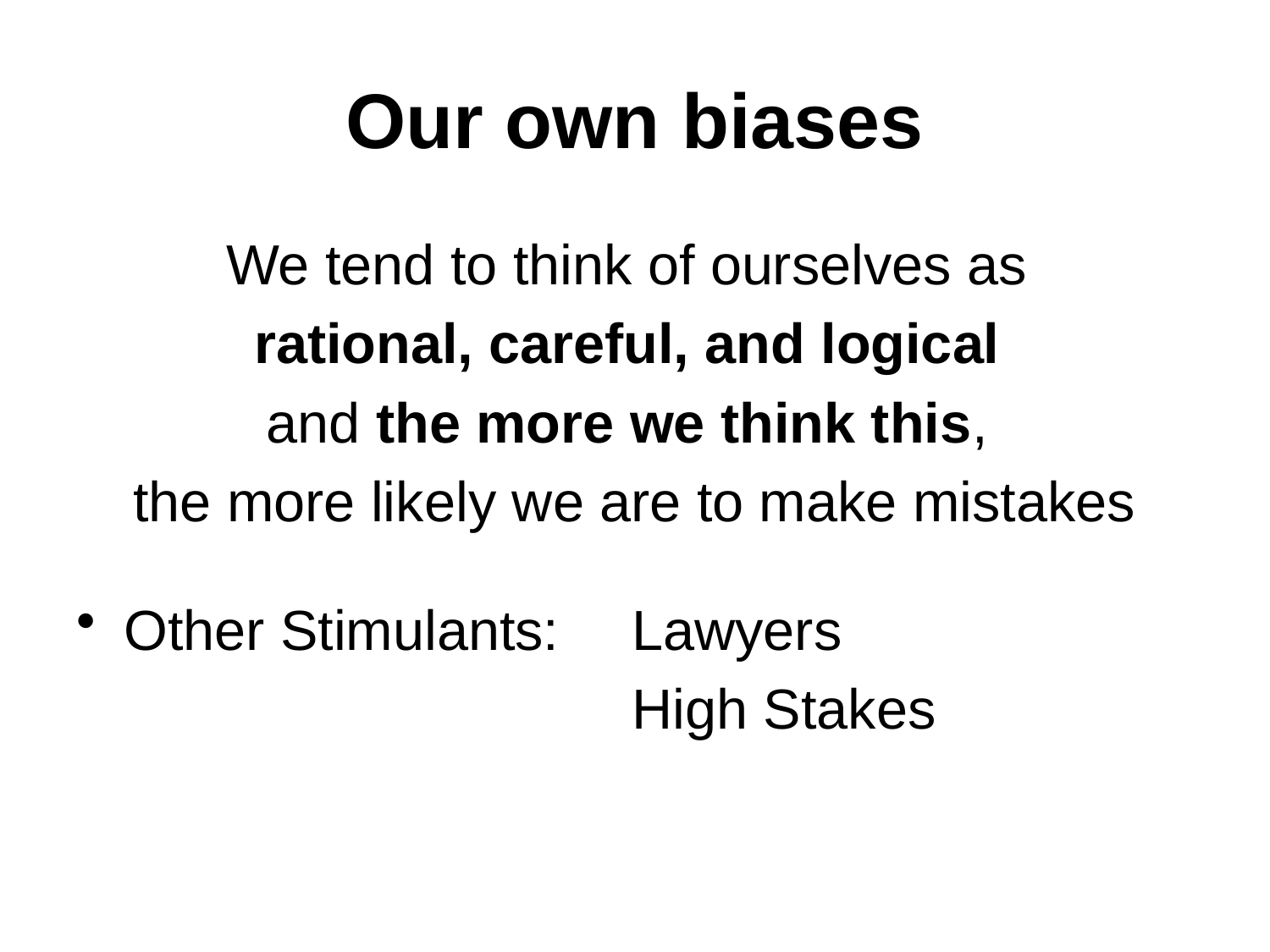

# Our own biases
We tend to think of ourselves as
rational, careful, and logical
and the more we think this,
the more likely we are to make mistakes

Other Stimulants:	Lawyers
					High Stakes